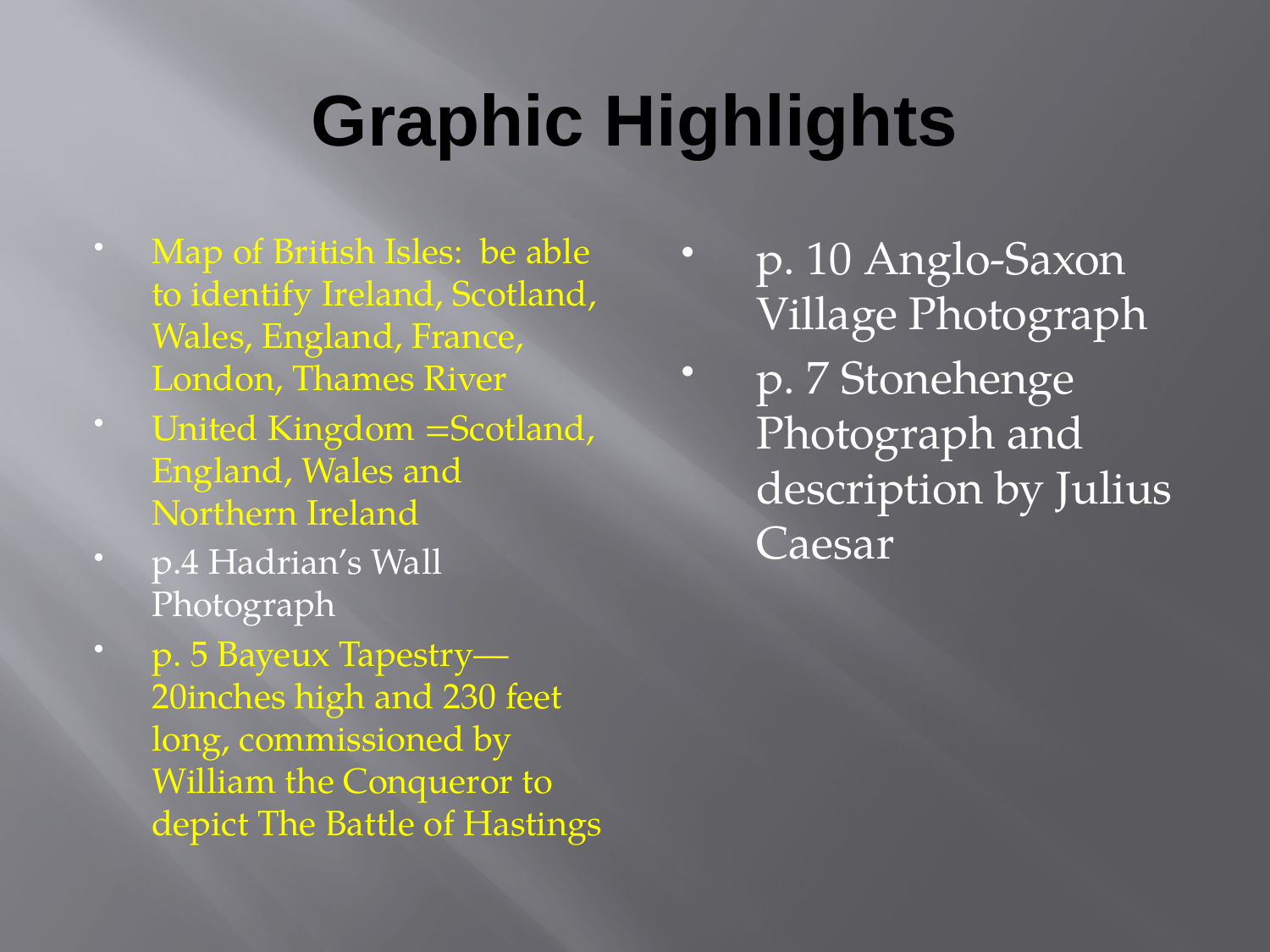

# Graphic Highlights
Map of British Isles:  be able to identify Ireland, Scotland, Wales, England, France, London, Thames River
United Kingdom =Scotland, England, Wales and Northern Ireland
p.4 Hadrian’s Wall Photograph
p. 5 Bayeux Tapestry—20inches high and 230 feet long, commissioned by William the Conqueror to depict The Battle of Hastings
p. 10 Anglo-Saxon Village Photograph
p. 7 Stonehenge Photograph and description by Julius Caesar